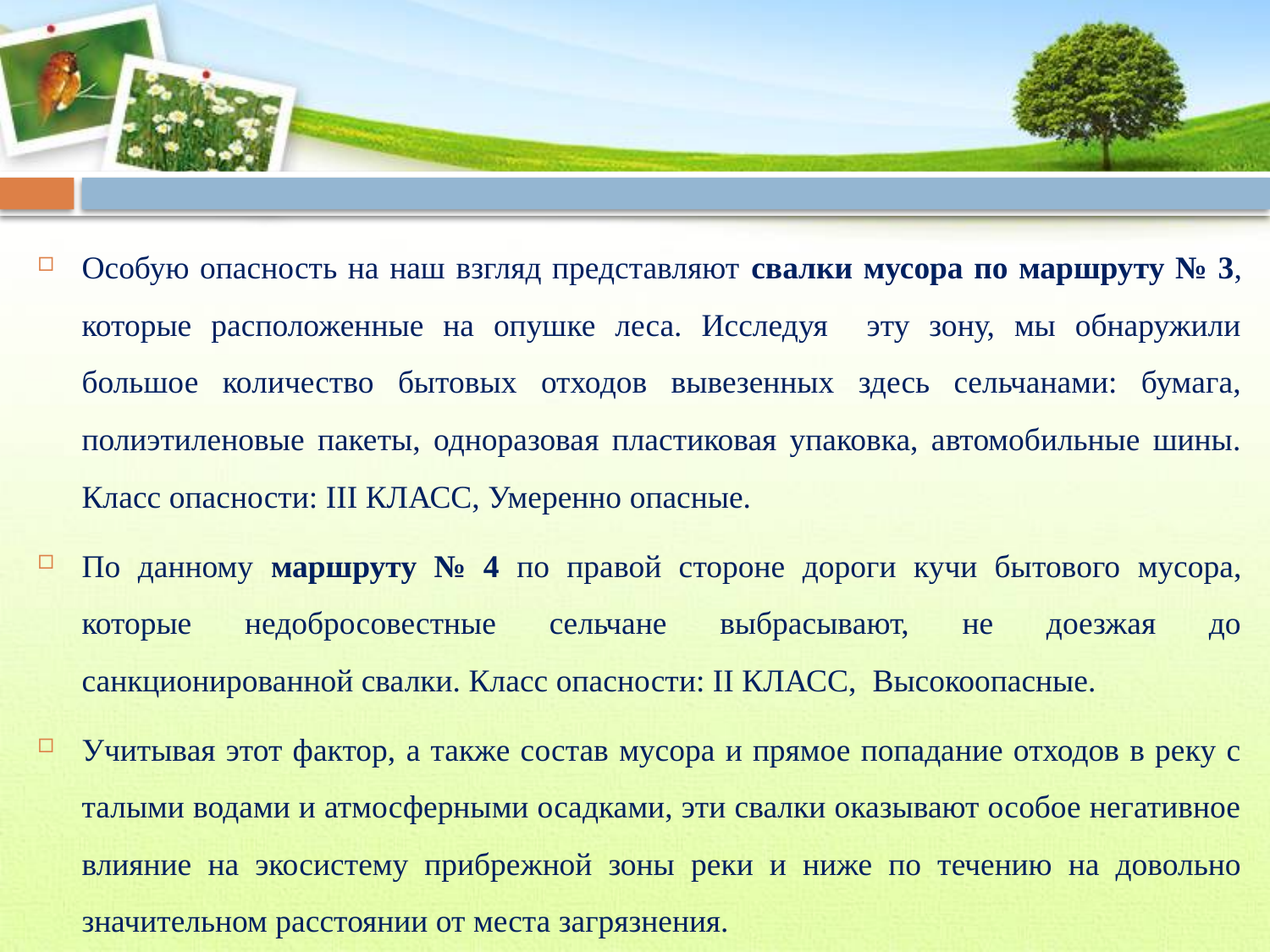

#
Особую опасность на наш взгляд представляют свалки мусора по маршруту № 3, которые расположенные на опушке леса. Исследуя  эту зону, мы обнаружили большое количество бытовых отходов вывезенных здесь сельчанами: бумага, полиэтиленовые пакеты, одноразовая пластиковая упаковка, автомобильные шины. Класс опасности: III КЛАСС, Умеренно опасные.
По данному маршруту № 4 по правой стороне дороги кучи бытового мусора, которые недобросовестные сельчане выбрасывают, не доезжая до санкционированной свалки. Класс опасности: II КЛАСС,  Высокоопасные.
Учитывая этот фактор, а также состав мусора и прямое попадание отходов в реку с талыми водами и атмосферными осадками, эти свалки оказывают особое негативное влияние на экосистему прибрежной зоны реки и ниже по течению на довольно значительном расстоянии от места загрязнения.